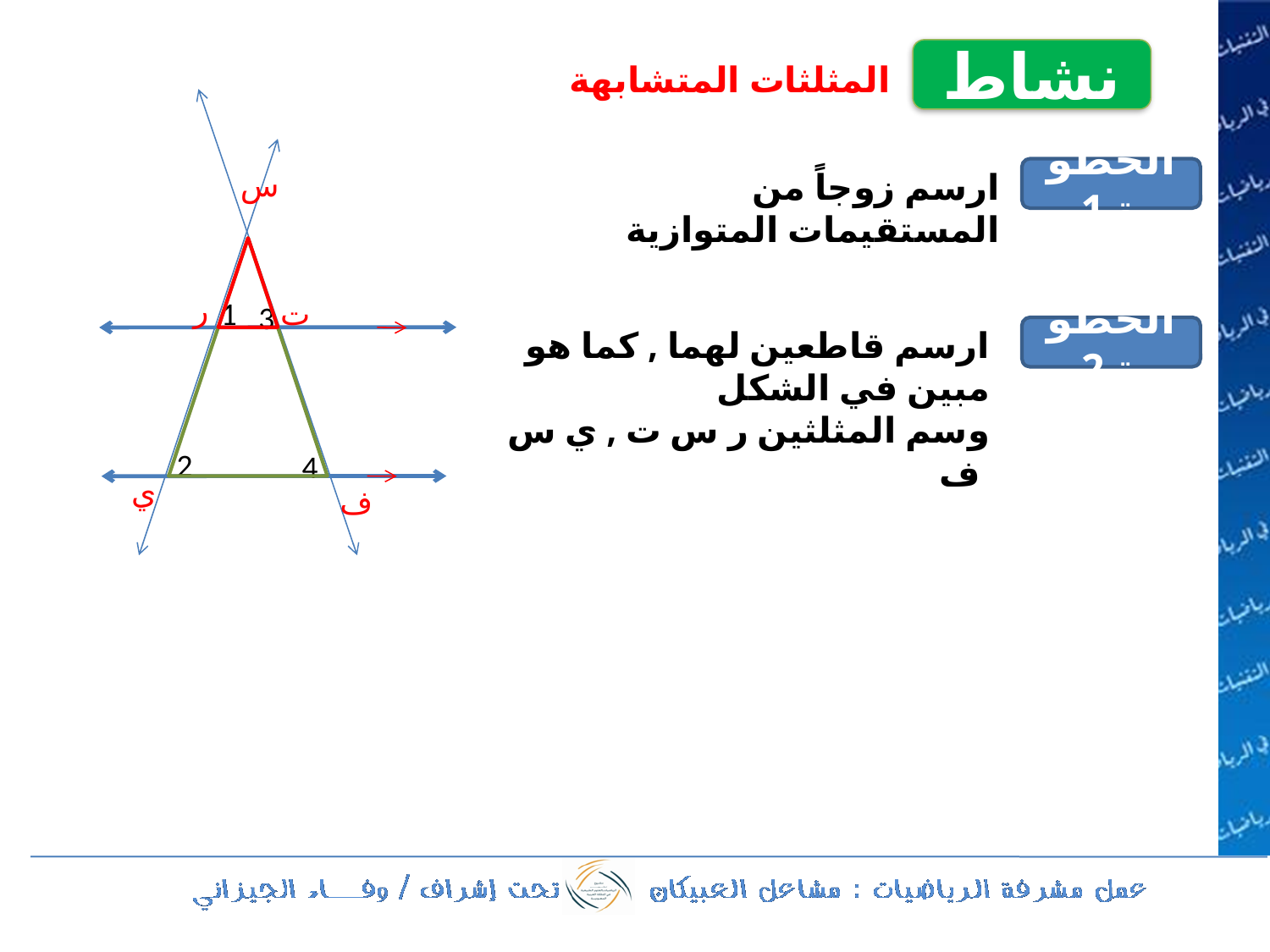

نشاط
المثلثات المتشابهة
س
ارسم زوجاً من المستقيمات المتوازية
الخطوة 1

ر
1
ت
3
ارسم قاطعين لهما , كما هو مبين في الشكل
وسم المثلثين ر س ت , ي س ف
الخطوة 2
2
4
ي
ف